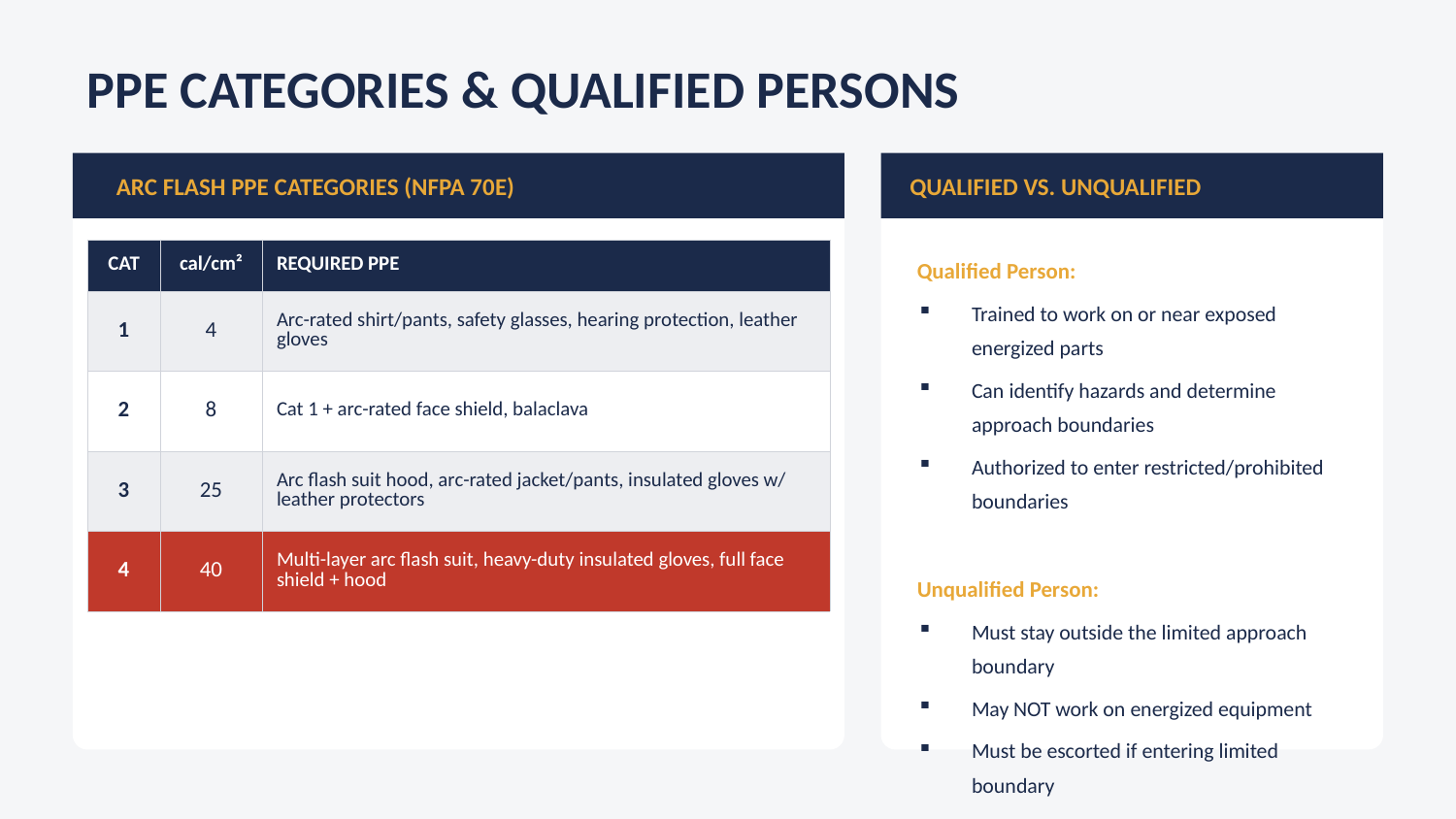

PPE CATEGORIES & QUALIFIED PERSONS

ARC FLASH PPE CATEGORIES (NFPA 70E)

QUALIFIED VS. UNQUALIFIED
| CAT | cal/cm² | REQUIRED PPE |
| --- | --- | --- |
| 1 | 4 | Arc-rated shirt/pants, safety glasses, hearing protection, leather gloves |
| 2 | 8 | Cat 1 + arc-rated face shield, balaclava |
| 3 | 25 | Arc flash suit hood, arc-rated jacket/pants, insulated gloves w/ leather protectors |
| 4 | 40 | Multi-layer arc flash suit, heavy-duty insulated gloves, full face shield + hood |
Qualified Person:
Trained to work on or near exposed energized parts
Can identify hazards and determine approach boundaries
Authorized to enter restricted/prohibited boundaries

Unqualified Person:
Must stay outside the limited approach boundary
May NOT work on energized equipment
Must be escorted if entering limited boundary